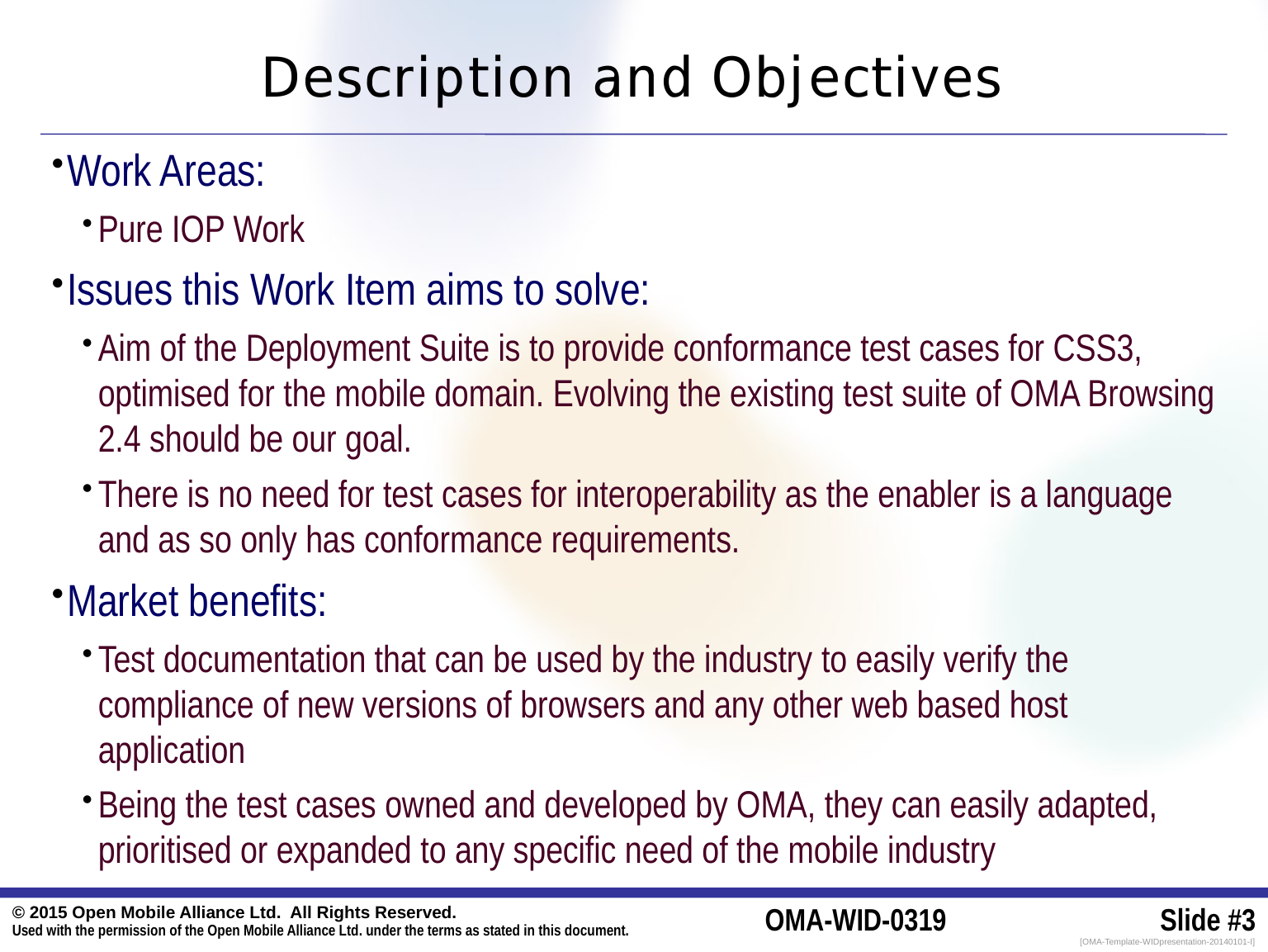

# Description and Objectives
Work Areas:
Pure IOP Work
Issues this Work Item aims to solve:
Aim of the Deployment Suite is to provide conformance test cases for CSS3, optimised for the mobile domain. Evolving the existing test suite of OMA Browsing 2.4 should be our goal.
There is no need for test cases for interoperability as the enabler is a language and as so only has conformance requirements.
Market benefits:
Test documentation that can be used by the industry to easily verify the compliance of new versions of browsers and any other web based host application
Being the test cases owned and developed by OMA, they can easily adapted, prioritised or expanded to any specific need of the mobile industry